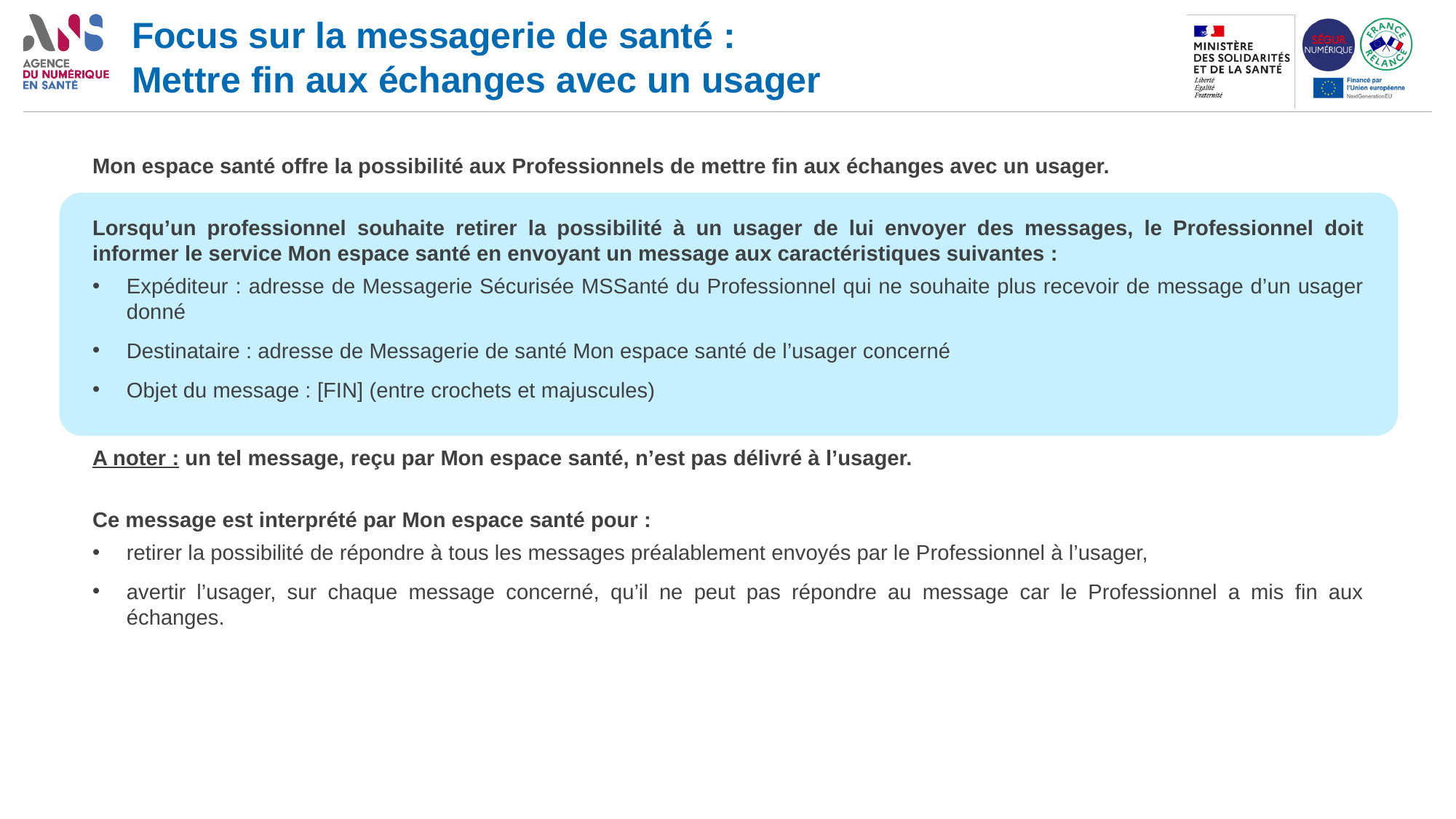

# Focus sur la messagerie de santé : Mettre fin aux échanges avec un usager
Mon espace santé offre la possibilité aux Professionnels de mettre fin aux échanges avec un usager.
Lorsqu’un professionnel souhaite retirer la possibilité à un usager de lui envoyer des messages, le Professionnel doit informer le service Mon espace santé en envoyant un message aux caractéristiques suivantes :
Expéditeur : adresse de Messagerie Sécurisée MSSanté du Professionnel qui ne souhaite plus recevoir de message d’un usager donné
Destinataire : adresse de Messagerie de santé Mon espace santé de l’usager concerné
Objet du message : [FIN] (entre crochets et majuscules)
A noter : un tel message, reçu par Mon espace santé, n’est pas délivré à l’usager.
Ce message est interprété par Mon espace santé pour :
retirer la possibilité de répondre à tous les messages préalablement envoyés par le Professionnel à l’usager,
avertir l’usager, sur chaque message concerné, qu’il ne peut pas répondre au message car le Professionnel a mis fin aux échanges.